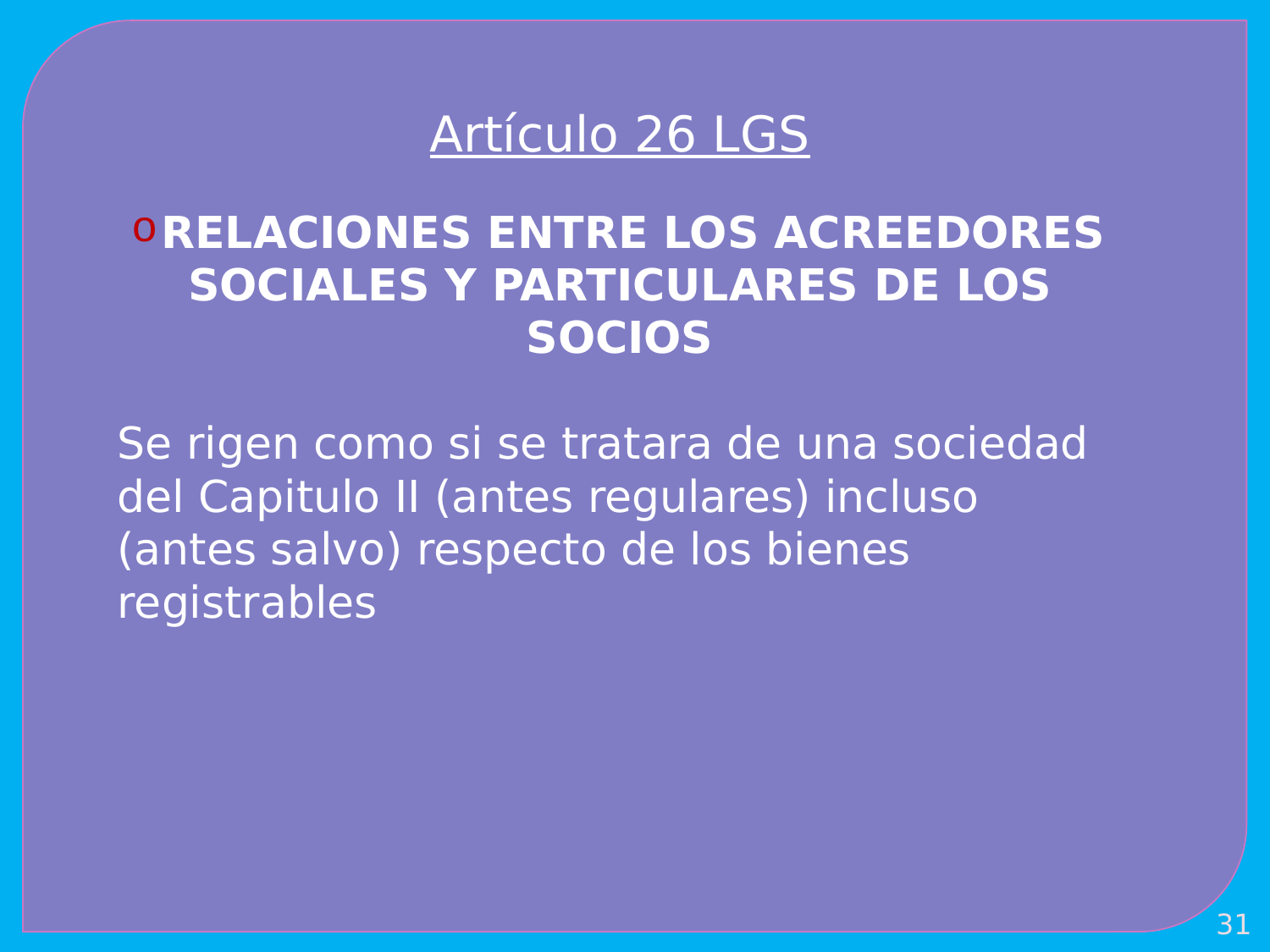

Artículo 26 LGS

RELACIONES ENTRE LOS ACREEDORES SOCIALES Y PARTICULARES DE LOS SOCIOS

Se rigen como si se tratara de una sociedad del Capitulo II (antes regulares) incluso (antes salvo) respecto de los bienes registrables
31